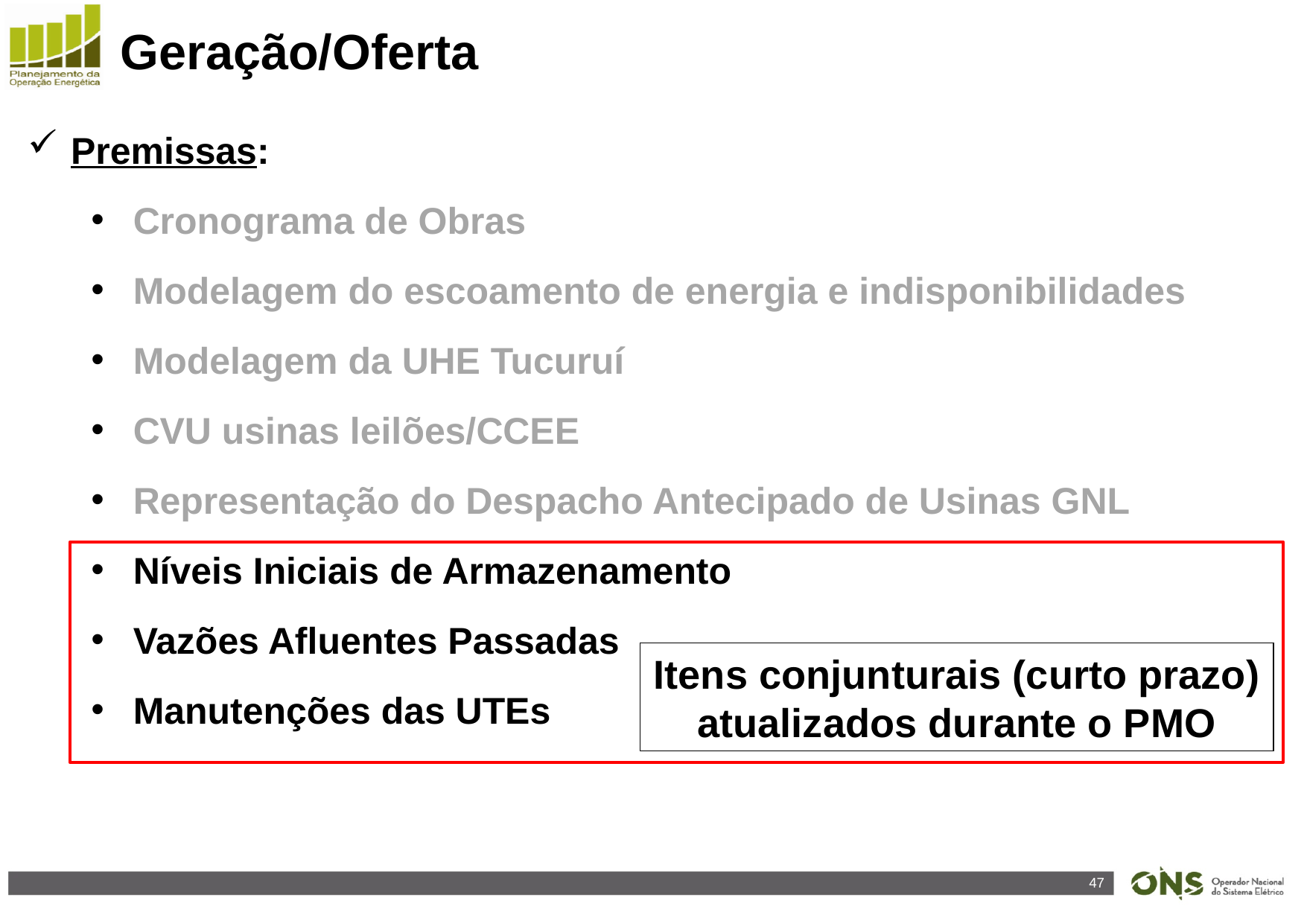

# Geração/Oferta
Premissas:
Cronograma de Obras
Modelagem do escoamento de energia e indisponibilidades
Modelagem da UHE Tucuruí
CVU usinas leilões/CCEE
Representação do Despacho Antecipado de Usinas GNL
Níveis Iniciais de Armazenamento
Vazões Afluentes Passadas
Manutenções das UTEs

Itens conjunturais (curto prazo) atualizados durante o PMO